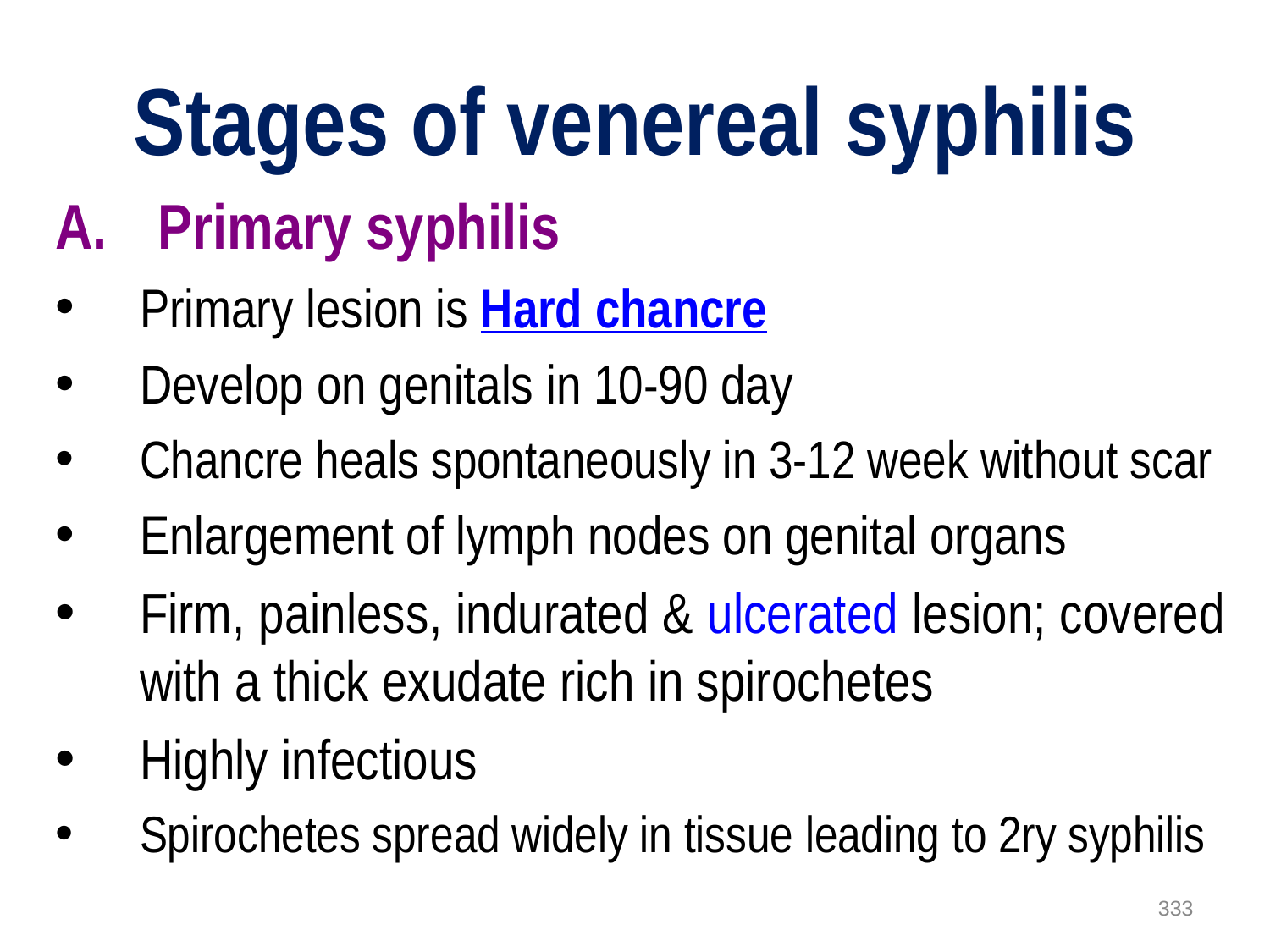

# Stages of venereal syphilis
Primary syphilis
Primary lesion is Hard chancre
Develop on genitals in 10-90 day
Chancre heals spontaneously in 3-12 week without scar
Enlargement of lymph nodes on genital organs
Firm, painless, indurated & ulcerated lesion; covered with a thick exudate rich in spirochetes
Highly infectious
Spirochetes spread widely in tissue leading to 2ry syphilis

333